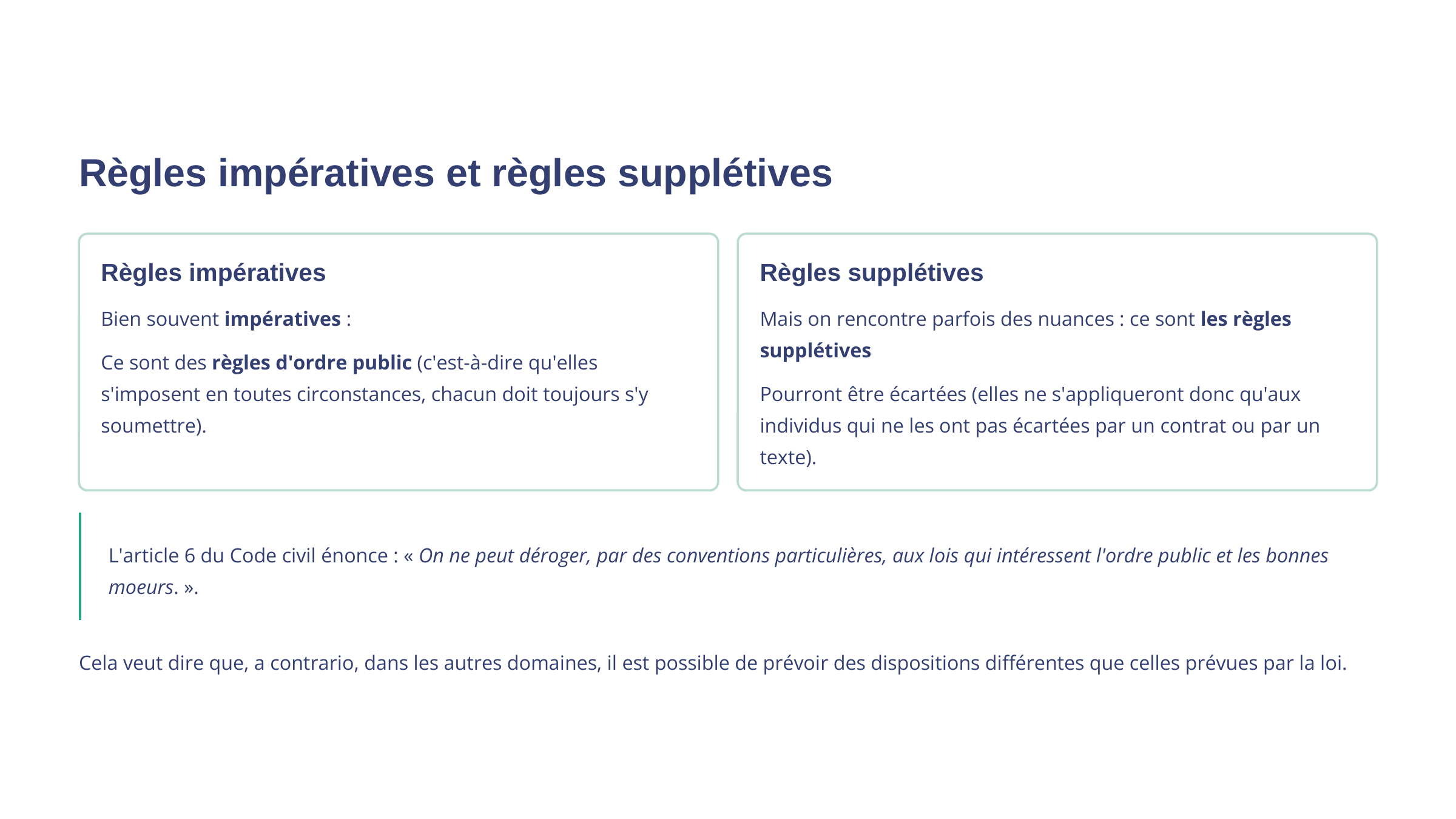

Règles impératives et règles supplétives

Règles impératives
Règles supplétives
Bien souvent impératives :
Mais on rencontre parfois des nuances : ce sont les règles supplétives
Ce sont des règles d'ordre public (c'est-à-dire qu'elles s'imposent en toutes circonstances, chacun doit toujours s'y soumettre).
Pourront être écartées (elles ne s'appliqueront donc qu'aux individus qui ne les ont pas écartées par un contrat ou par un texte).

L'article 6 du Code civil énonce : « On ne peut déroger, par des conventions particulières, aux lois qui intéressent l'ordre public et les bonnes moeurs. ».
Cela veut dire que, a contrario, dans les autres domaines, il est possible de prévoir des dispositions différentes que celles prévues par la loi.